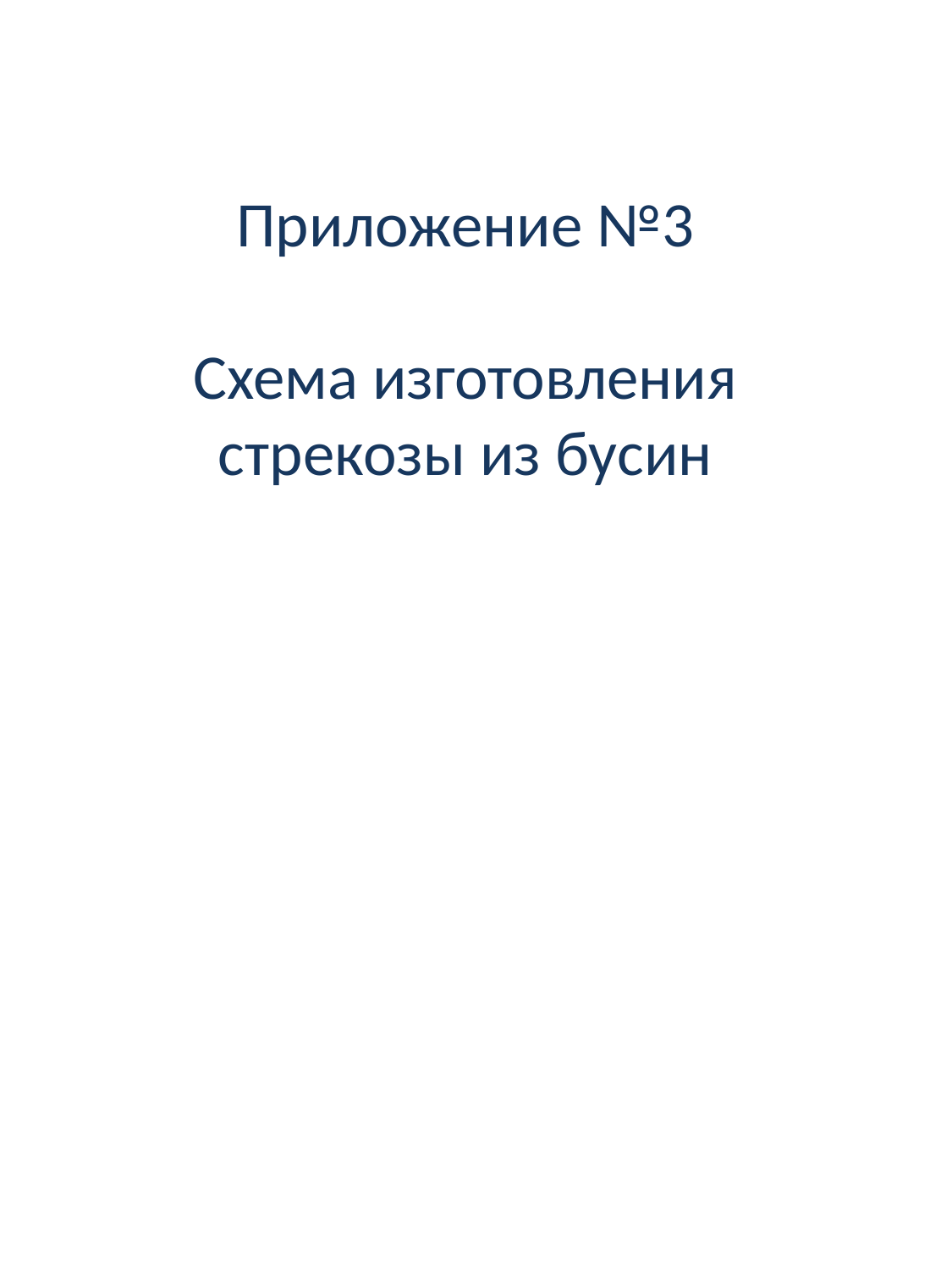

Приложение №3

Схема изготовления стрекозы из бусин